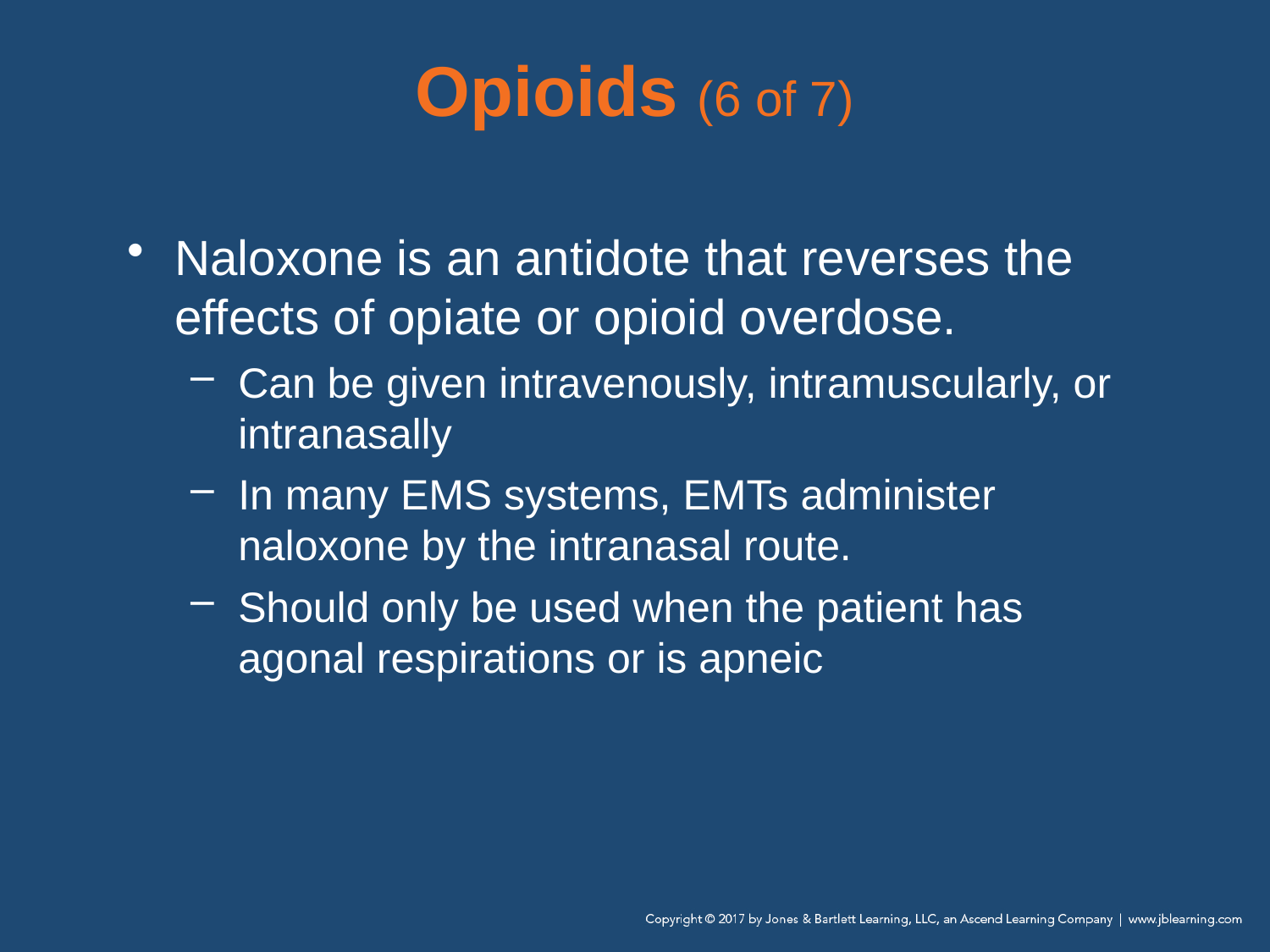

# Opioids (6 of 7)
Naloxone is an antidote that reverses the effects of opiate or opioid overdose.
Can be given intravenously, intramuscularly, or intranasally
In many EMS systems, EMTs administer naloxone by the intranasal route.
Should only be used when the patient has agonal respirations or is apneic